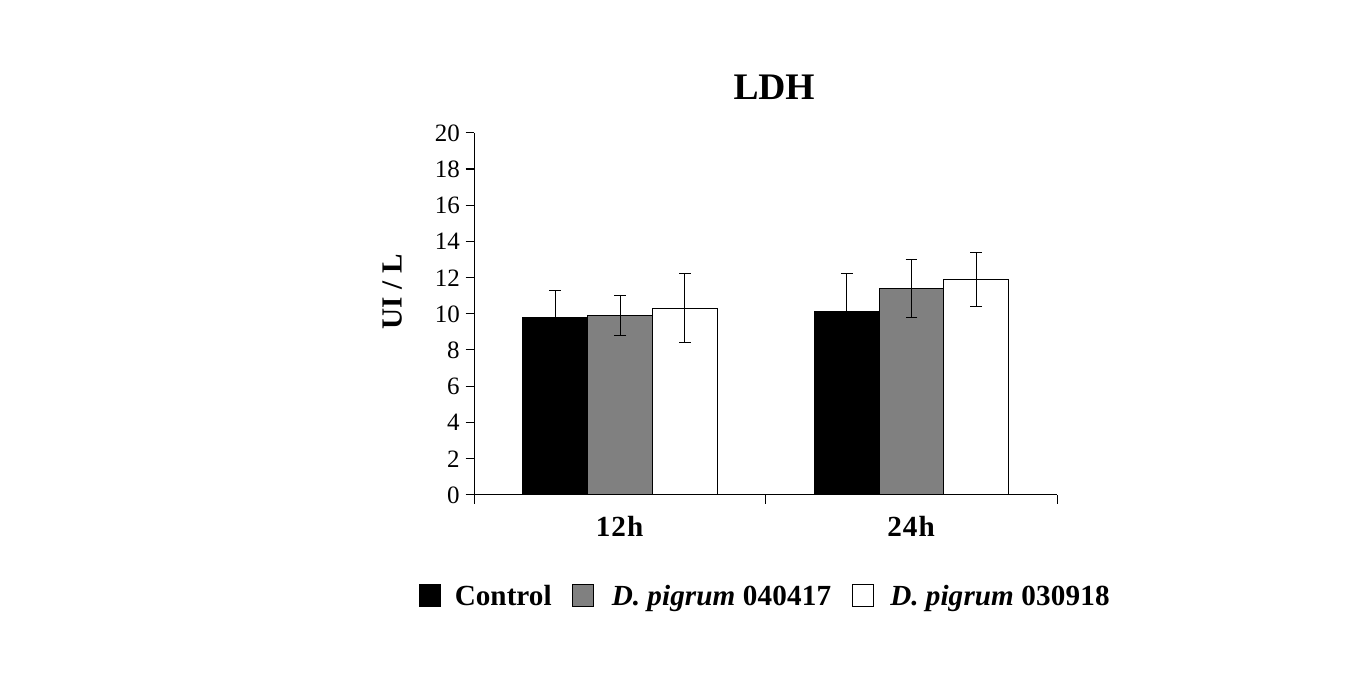

LDH

### Chart

| Category | Control | DP040417 | DP30918 |
|---|---|---|---|
| 12h | 9.8 | 9.9 | 10.3 |
| 24h | 10.1 | 11.4 | 11.9 |
UI / L
Control
 D. pigrum 030918
 D. pigrum 040417